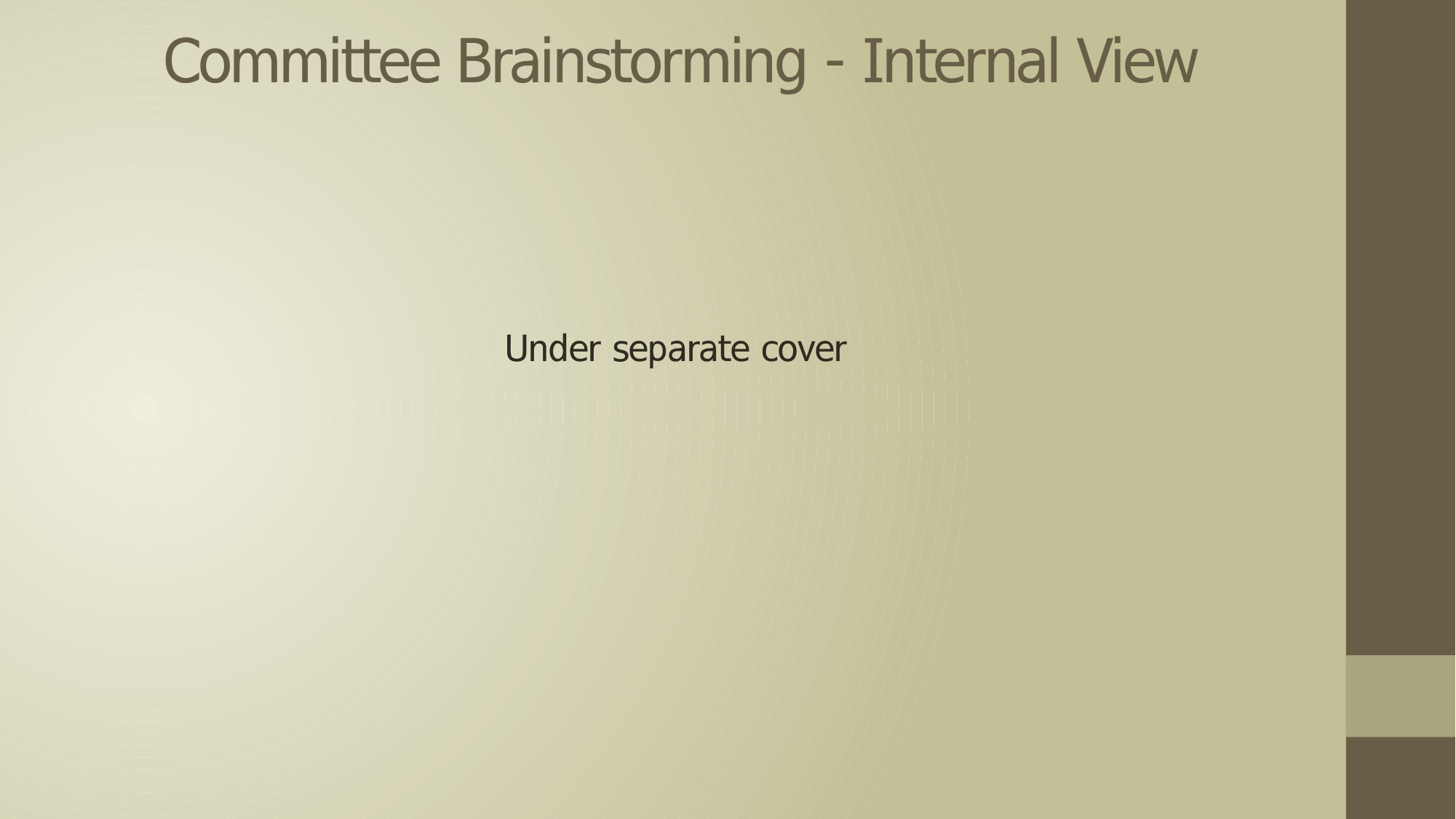

# Committee Brainstorming - Internal View
Under separate cover